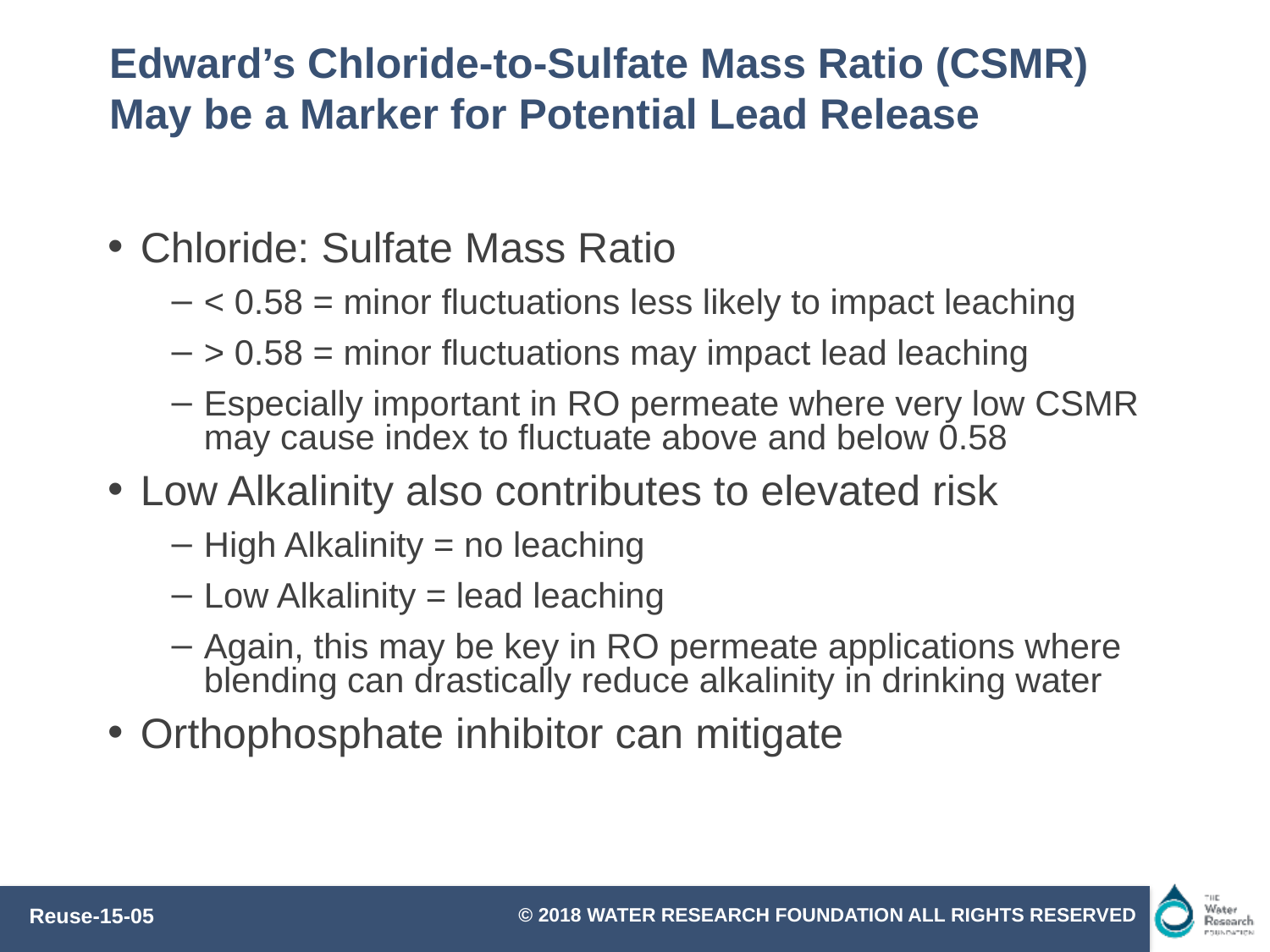

# Edward’s Chloride-to-Sulfate Mass Ratio (CSMR) May be a Marker for Potential Lead Release
Chloride: Sulfate Mass Ratio
< 0.58 = minor fluctuations less likely to impact leaching
> 0.58 = minor fluctuations may impact lead leaching
Especially important in RO permeate where very low CSMR may cause index to fluctuate above and below 0.58
Low Alkalinity also contributes to elevated risk
High Alkalinity = no leaching
Low Alkalinity = lead leaching
Again, this may be key in RO permeate applications where blending can drastically reduce alkalinity in drinking water
Orthophosphate inhibitor can mitigate